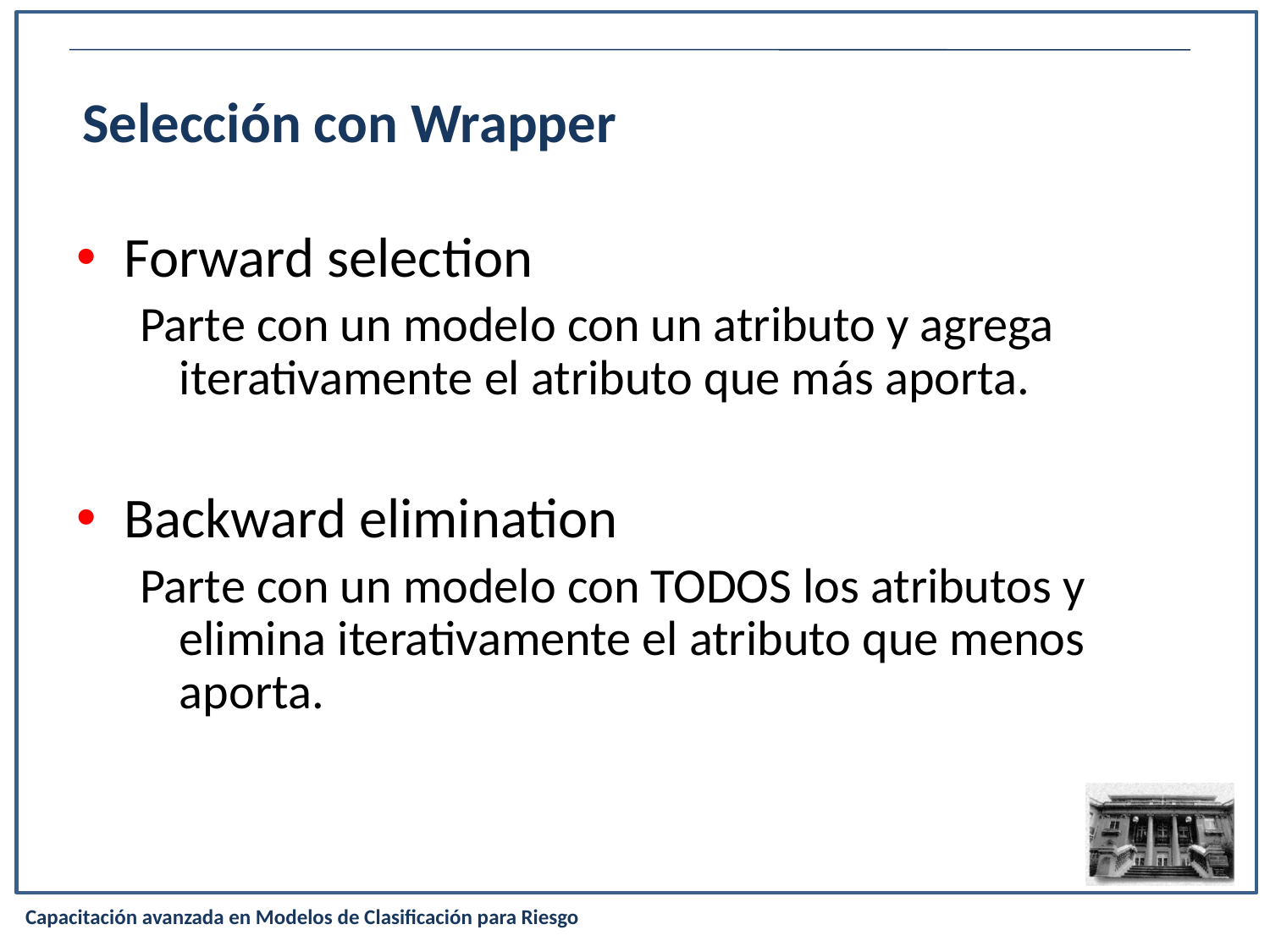

Selección con Wrapper
Forward selection
Parte con un modelo con un atributo y agrega iterativamente el atributo que más aporta.

Backward elimination
Parte con un modelo con TODOS los atributos y elimina iterativamente el atributo que menos aporta.